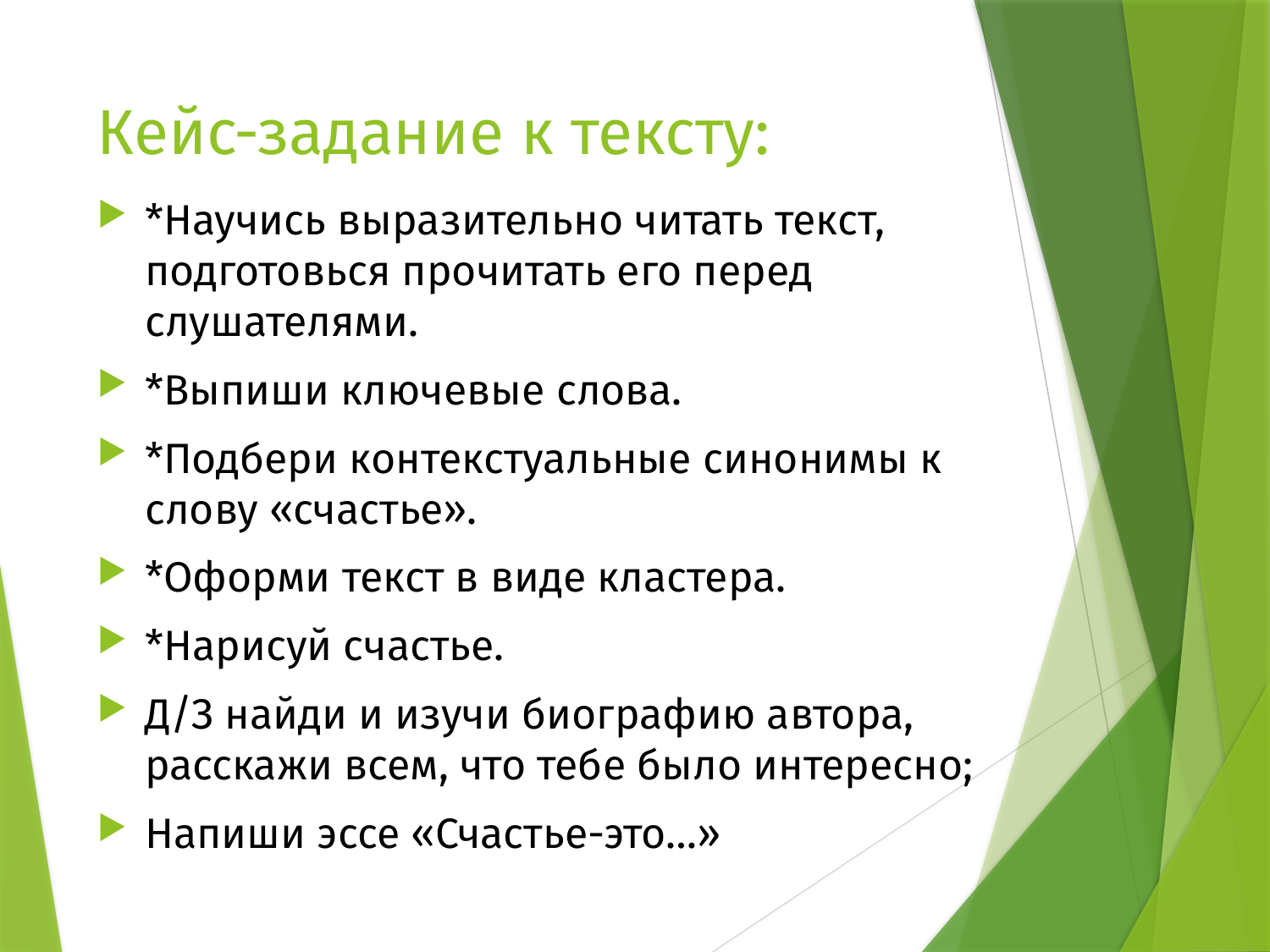

# Кейс-задание к тексту:
*Научись выразительно читать текст, подготовься прочитать его перед слушателями.
*Выпиши ключевые слова.
*Подбери контекстуальные синонимы к слову «счастье».
*Оформи текст в виде кластера.
*Нарисуй счастье.
Д/З найди и изучи биографию автора, расскажи всем, что тебе было интересно;
Напиши эссе «Счастье-это…»